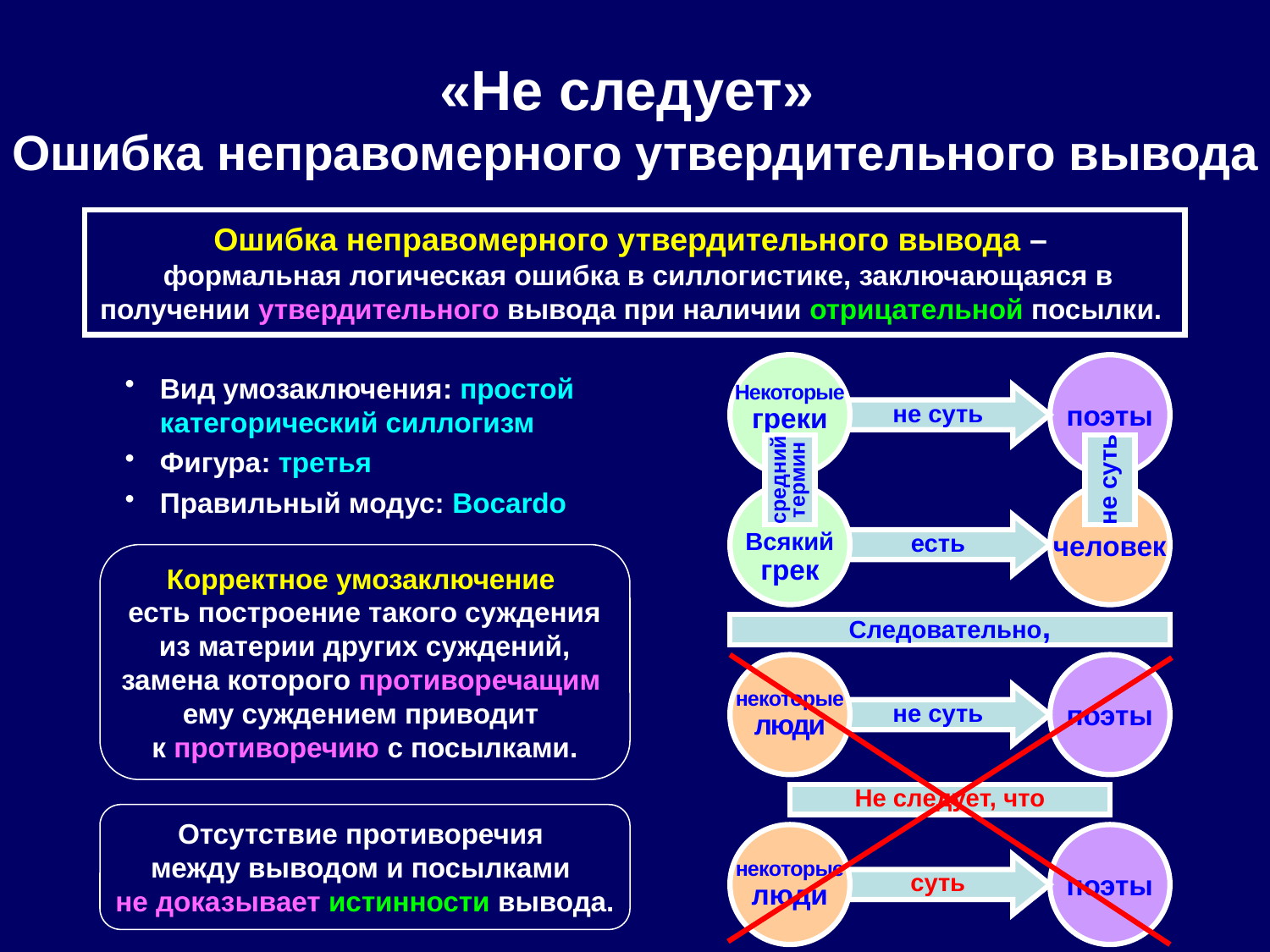

# «Не следует» Ошибка неправомерного утвердительного вывода
Ошибка неправомерного утвердительного вывода –
 формальная логическая ошибка в силлогистике, заключающаяся в получении утвердительного вывода при наличии отрицательной посылки.
Вид умозаключения: простой категорический силлогизм
Фигура: третья
Правильный модус: Bocardo
Некоторые
греки
поэты
не суть
средний
термин
не суть
Всякий
грек
человек
есть
Корректное умозаключение
есть построение такого суждения из материи других суждений, замена которого противоречащим
ему суждением приводит
к противоречию с посылками.
Следовательно,
некоторые
люди
поэты
не суть
Не следует, что
Отсутствие противоречия
между выводом и посылками
не доказывает истинности вывода.
некоторые
люди
поэты
суть